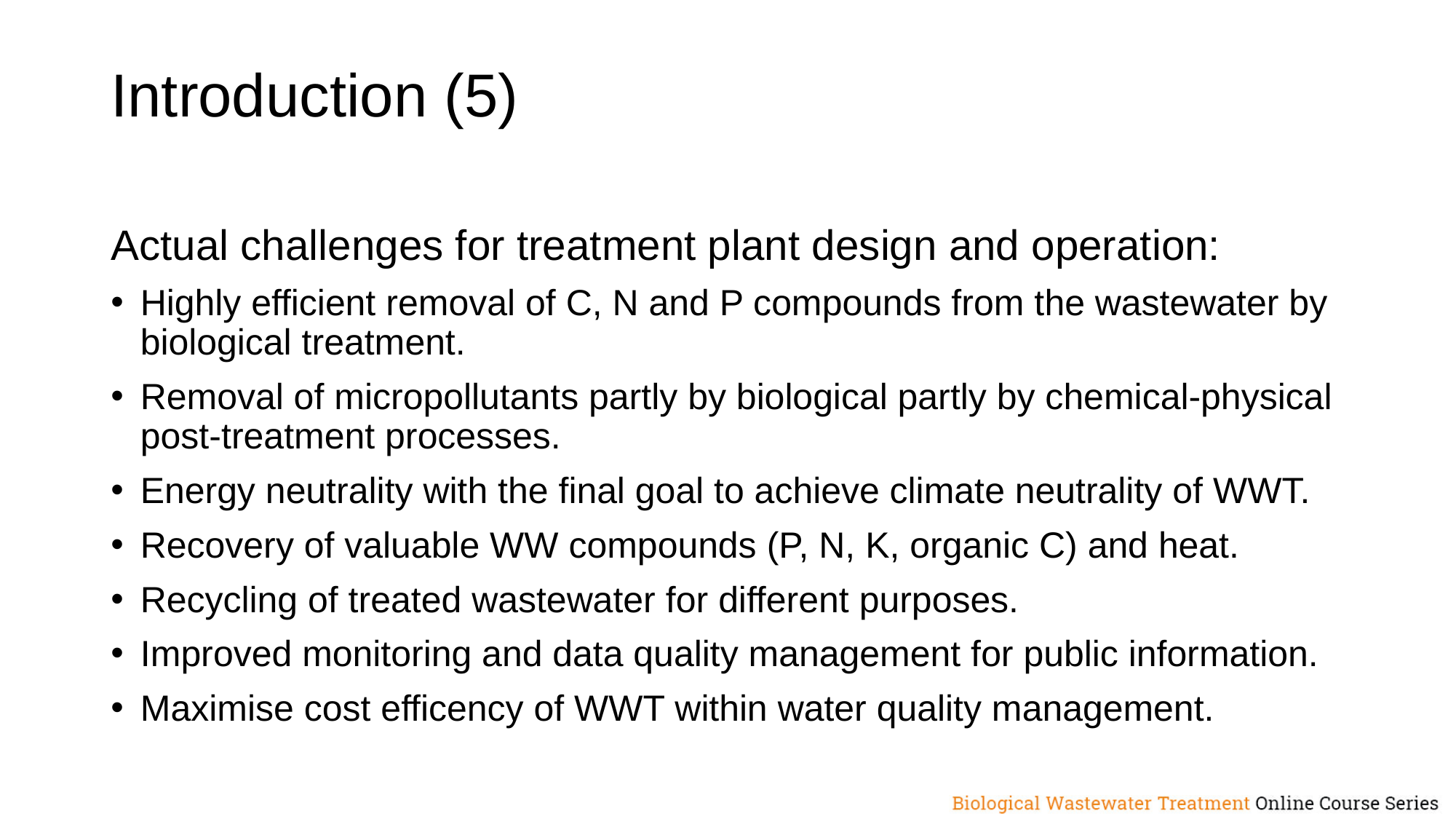

# Introduction (5)
Actual challenges for treatment plant design and operation:
Highly efficient removal of C, N and P compounds from the wastewater by biological treatment.
Removal of micropollutants partly by biological partly by chemical-physical post-treatment processes.
Energy neutrality with the final goal to achieve climate neutrality of WWT.
Recovery of valuable WW compounds (P, N, K, organic C) and heat.
Recycling of treated wastewater for different purposes.
Improved monitoring and data quality management for public information.
Maximise cost efficency of WWT within water quality management.